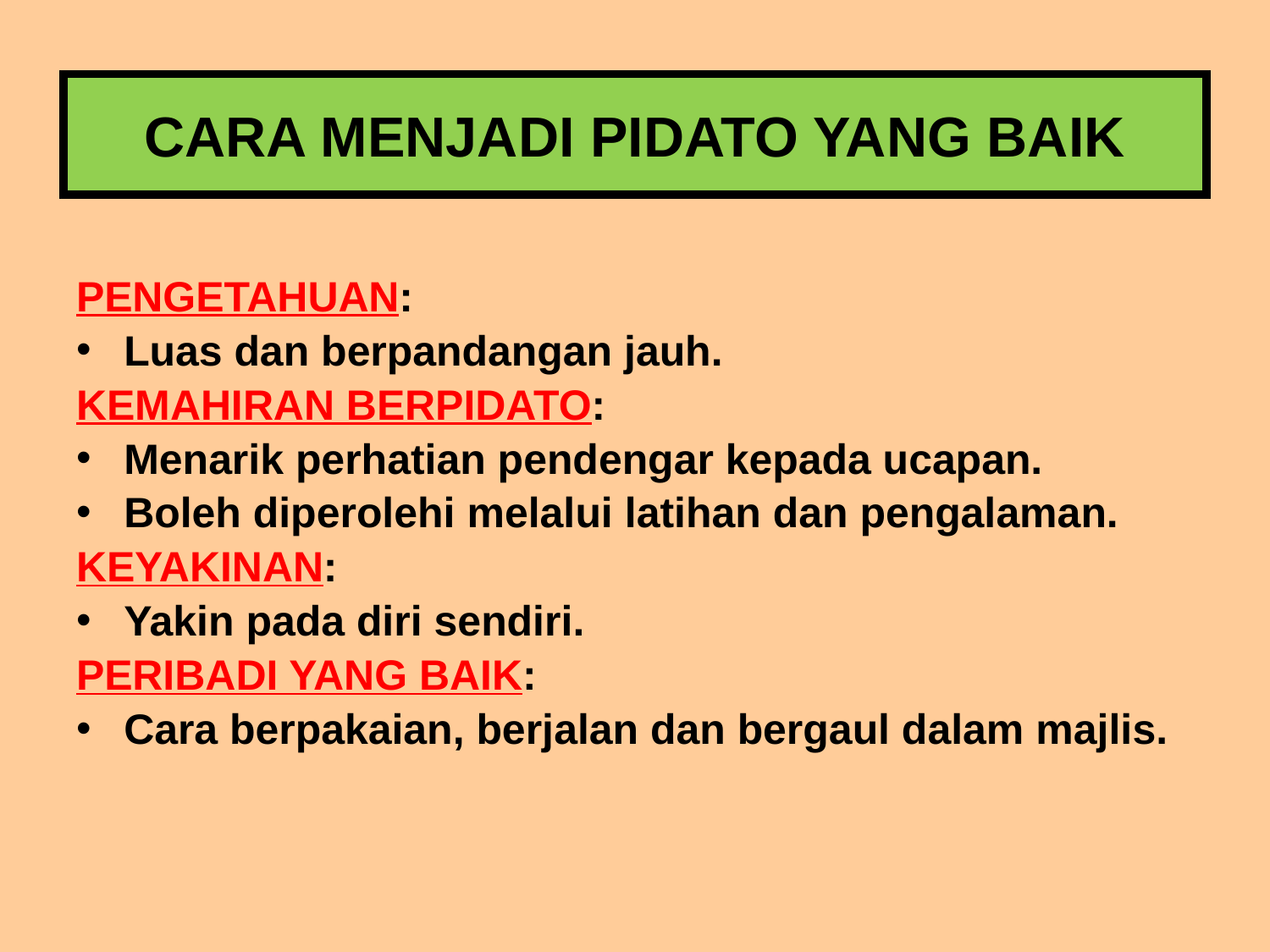

CARA MENJADI PIDATO YANG BAIK

PENGETAHUAN:
Luas dan berpandangan jauh.
KEMAHIRAN BERPIDATO:
Menarik perhatian pendengar kepada ucapan.
Boleh diperolehi melalui latihan dan pengalaman.
KEYAKINAN:
Yakin pada diri sendiri.
PERIBADI YANG BAIK:
Cara berpakaian, berjalan dan bergaul dalam majlis.